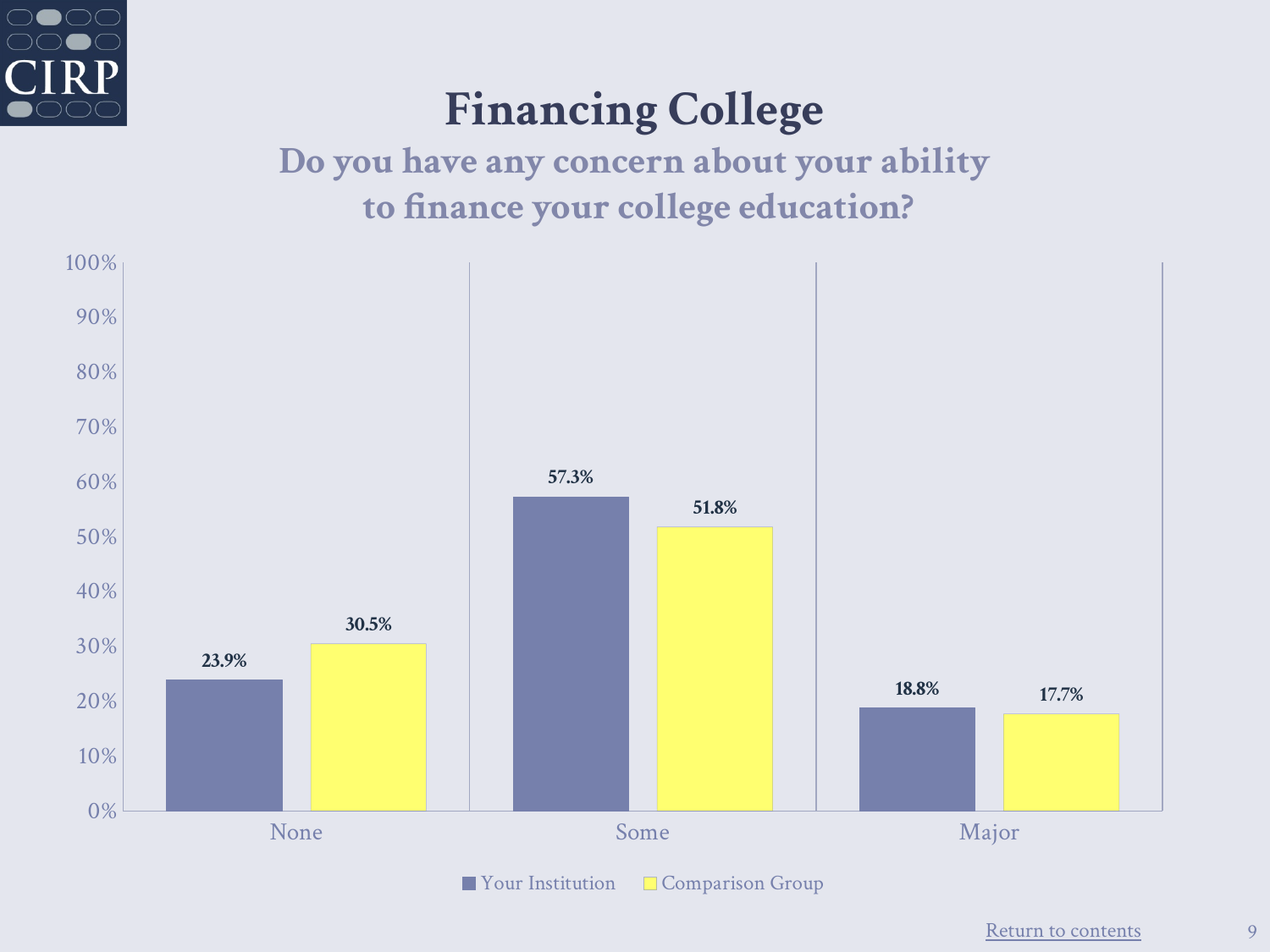

# Financing College Do you have any concern about your ability to finance your college education?

### Chart

| Category | Your Institution | Comparison Group |
|---|---|---|
| None | 0.239 | 0.305 |
| Some | 0.573 | 0.518 |
| Major | 0.188 | 0.177 |
9